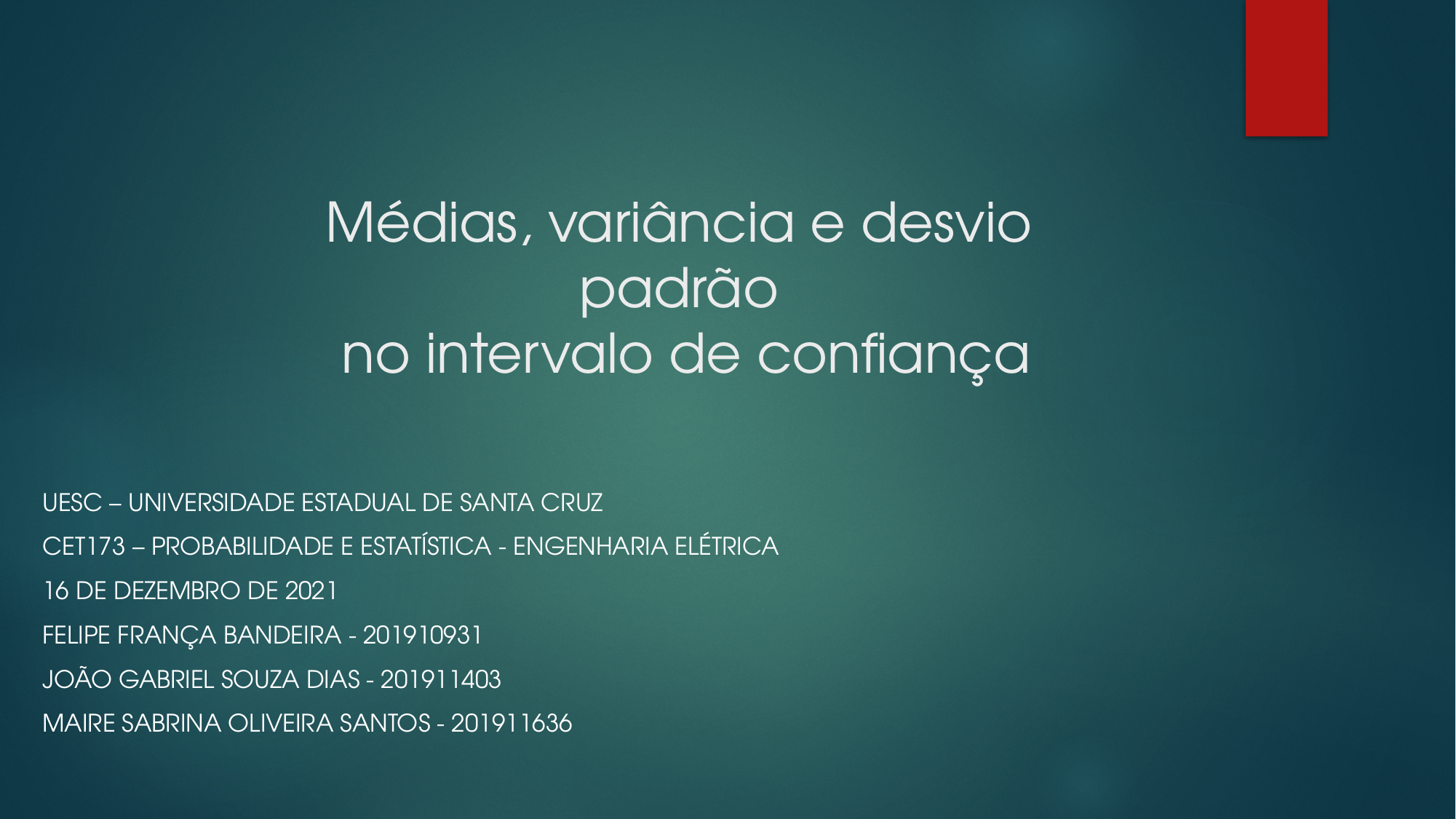

# Médias, variância e desvio padrão no intervalo de confiança
UESC – Universidade estadual de santa cruz
Cet173 – probabilidade e estatística - Engenharia elétrica
16 De dezembro de 2021
Felipe França Bandeira - 201910931
João Gabriel Souza Dias - 201911403
Maire Sabrina Oliveira Santos - 201911636